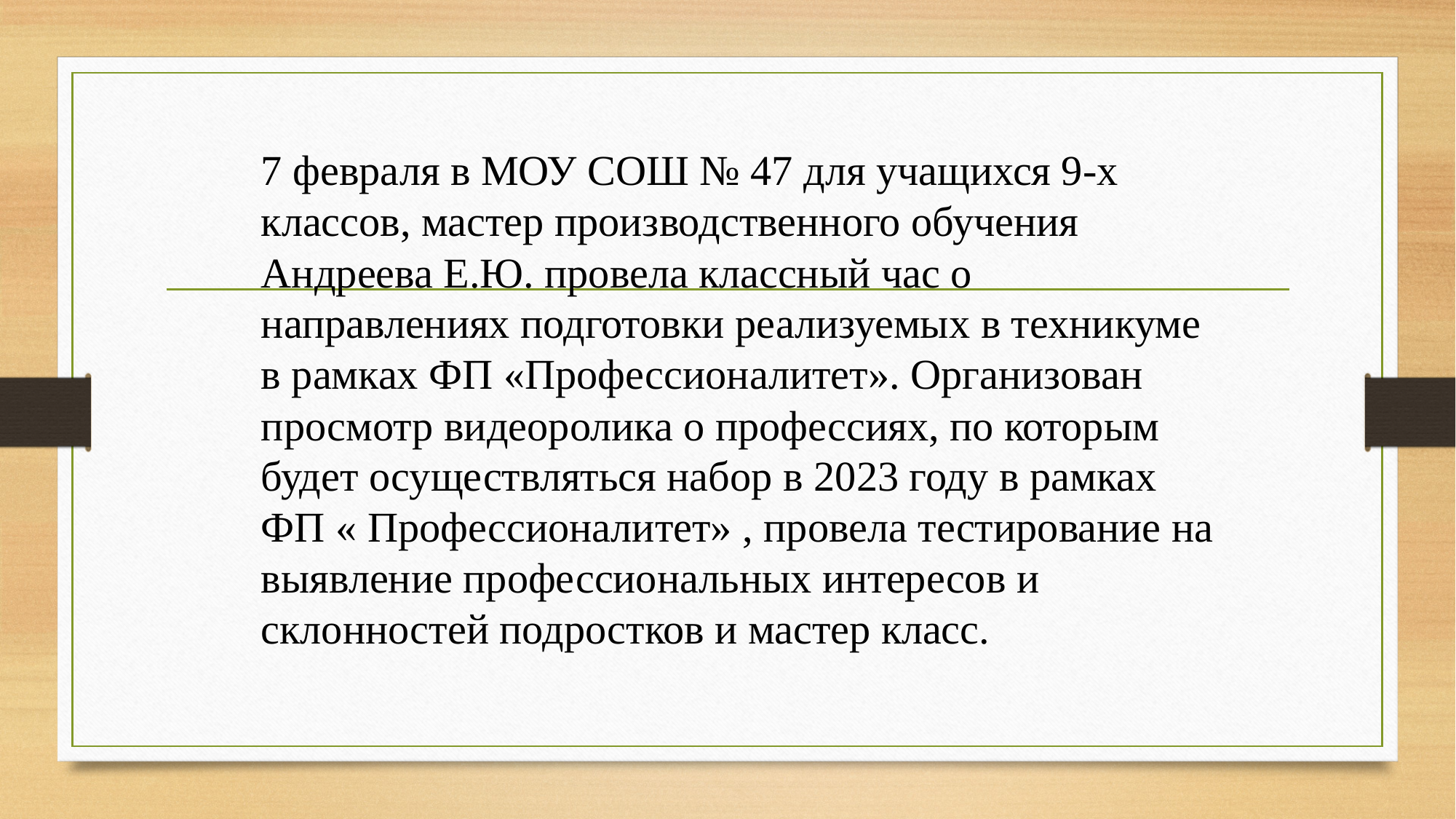

7 февраля в МОУ СОШ № 47 для учащихся 9-х классов, мастер производственного обучения Андреева Е.Ю. провела классный час о направлениях подготовки реализуемых в техникуме в рамках ФП «Профессионалитет». Организован просмотр видеоролика о профессиях, по которым будет осуществляться набор в 2023 году в рамках ФП « Профессионалитет» , провела тестирование на выявление профессиональных интересов и склонностей подростков и мастер класс.